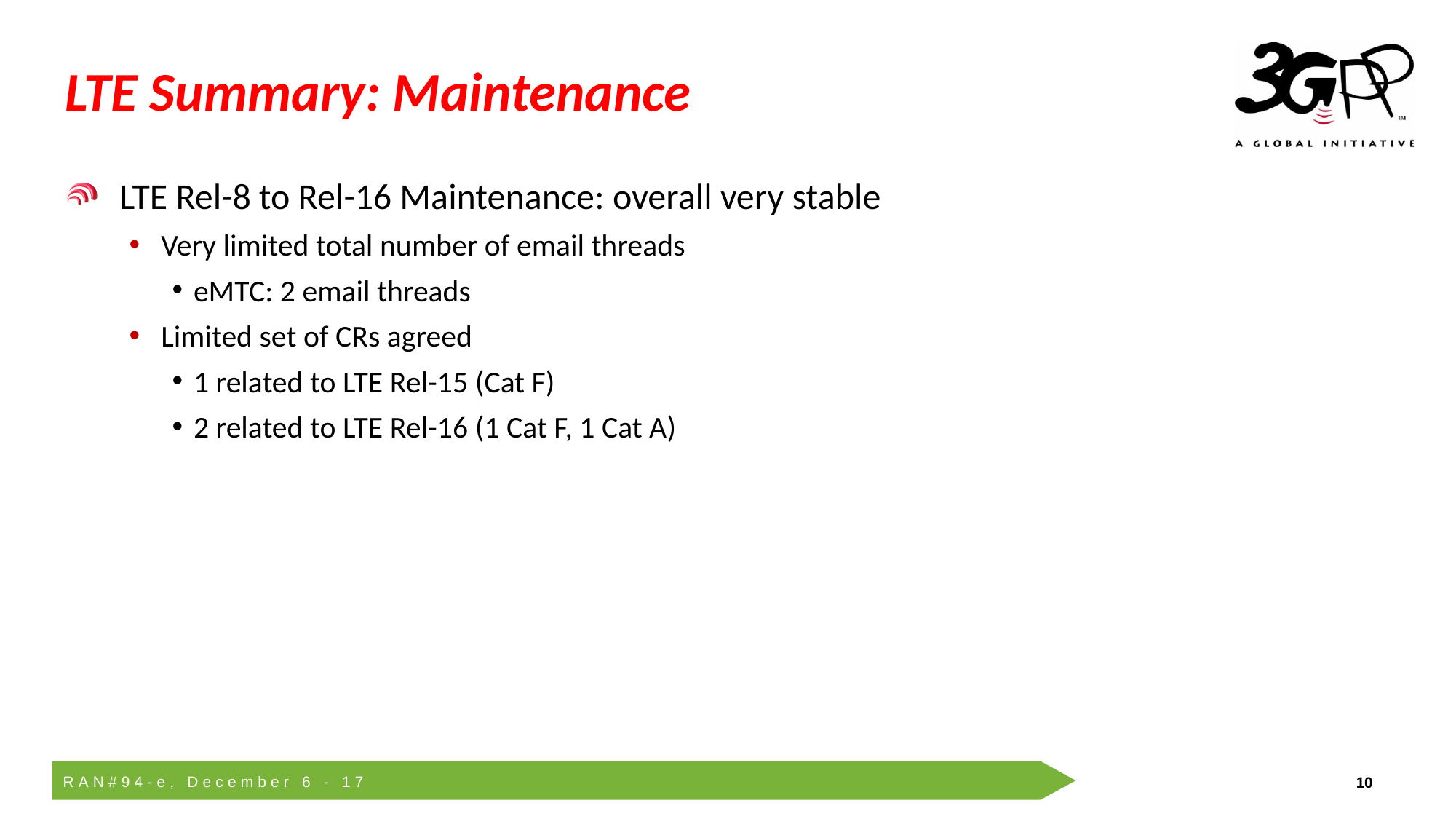

# LTE Summary: Maintenance
LTE Rel-8 to Rel-16 Maintenance: overall very stable
Very limited total number of email threads
eMTC: 2 email threads
Limited set of CRs agreed
1 related to LTE Rel-15 (Cat F)
2 related to LTE Rel-16 (1 Cat F, 1 Cat A)